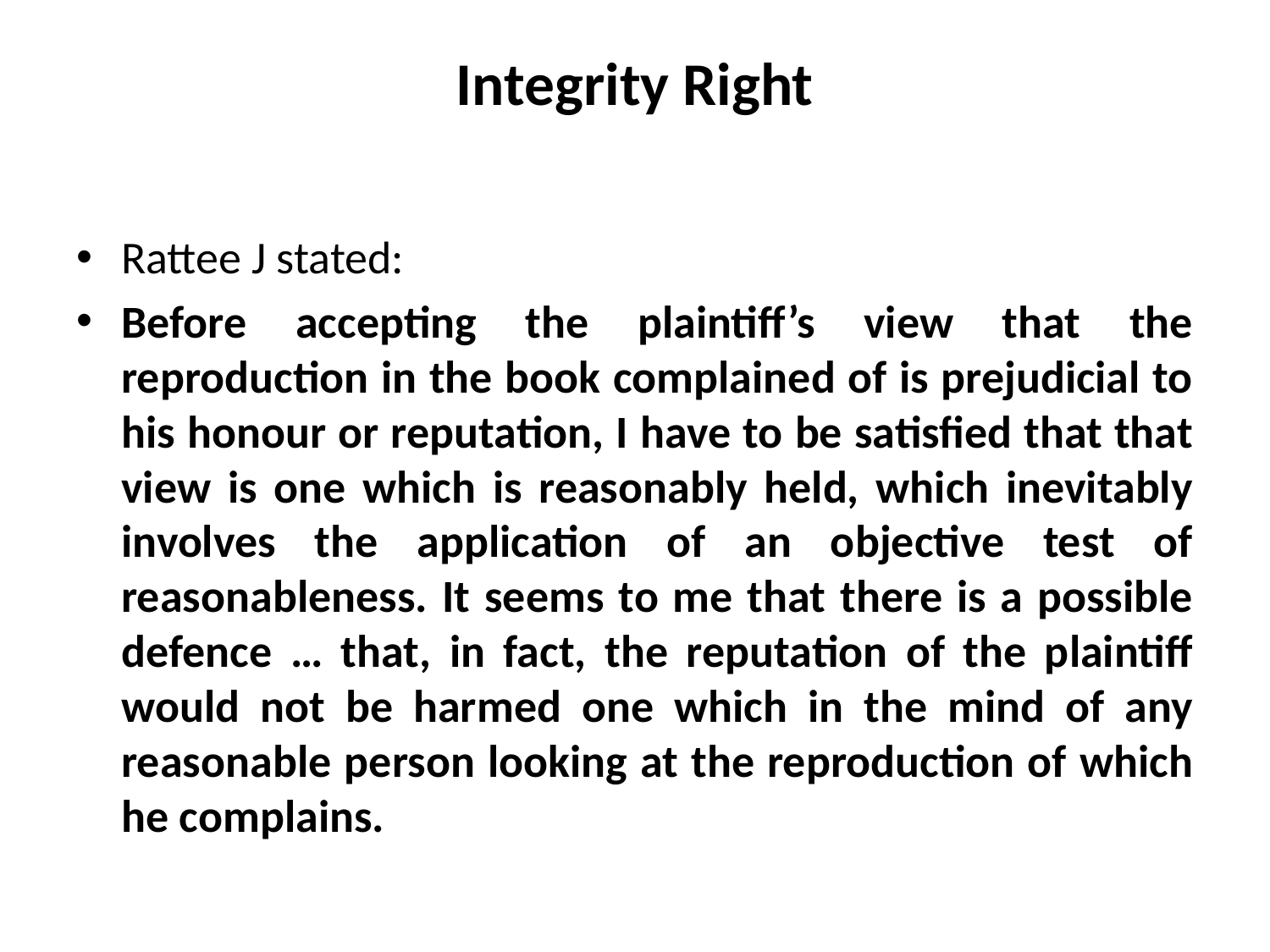

# Integrity Right
Rattee J stated:
Before accepting the plaintiff’s view that the reproduction in the book complained of is prejudicial to his honour or reputation, I have to be satisfied that that view is one which is reasonably held, which inevitably involves the application of an objective test of reasonableness. It seems to me that there is a possible defence … that, in fact, the reputation of the plaintiff would not be harmed one which in the mind of any reasonable person looking at the reproduction of which he complains.